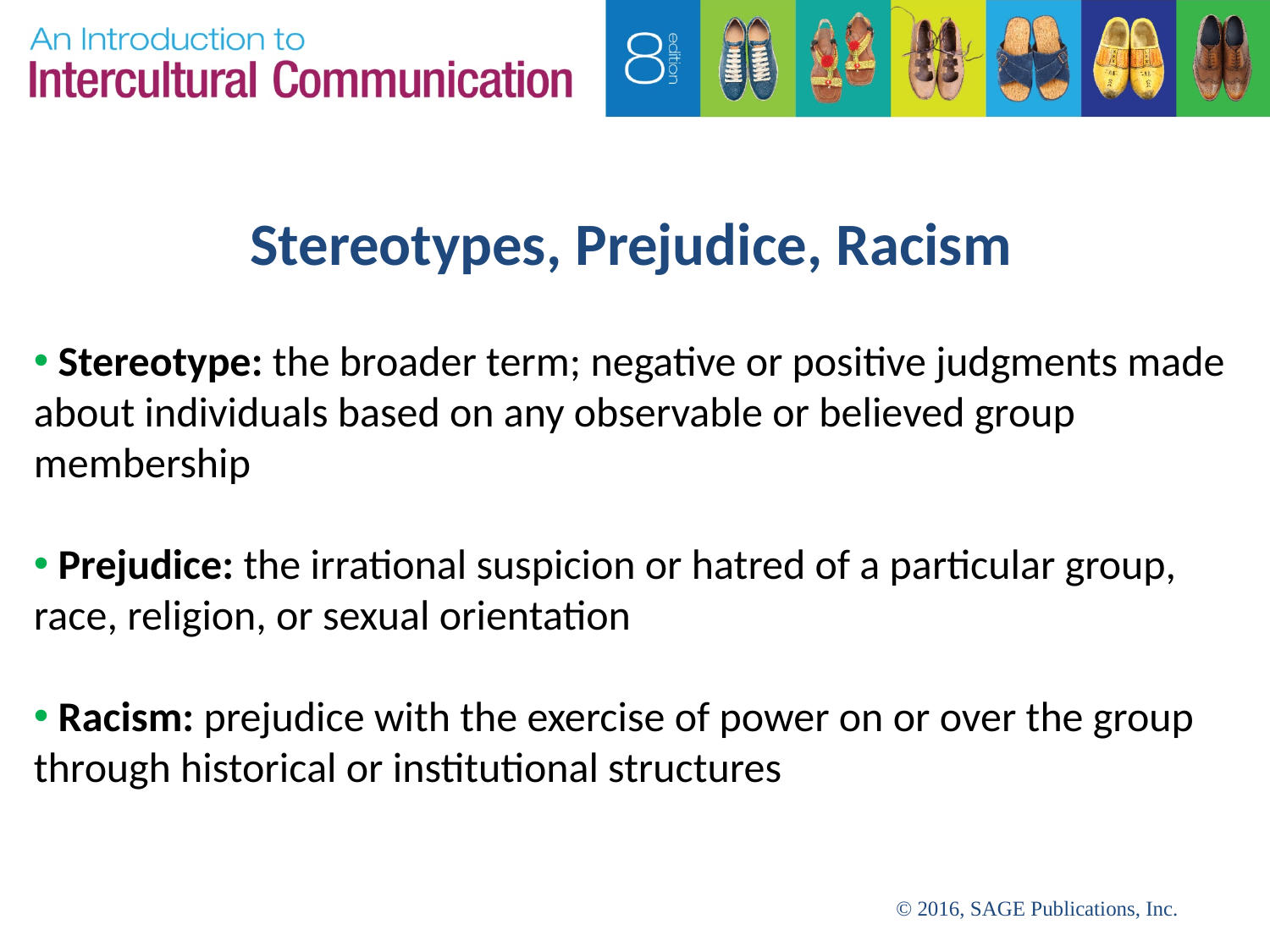

# Stereotypes, Prejudice, Racism
 Stereotype: the broader term; negative or positive judgments made about individuals based on any observable or believed group membership

 Prejudice: the irrational suspicion or hatred of a particular group, race, religion, or sexual orientation

 Racism: prejudice with the exercise of power on or over the group through historical or institutional structures

© 2016, SAGE Publications, Inc.